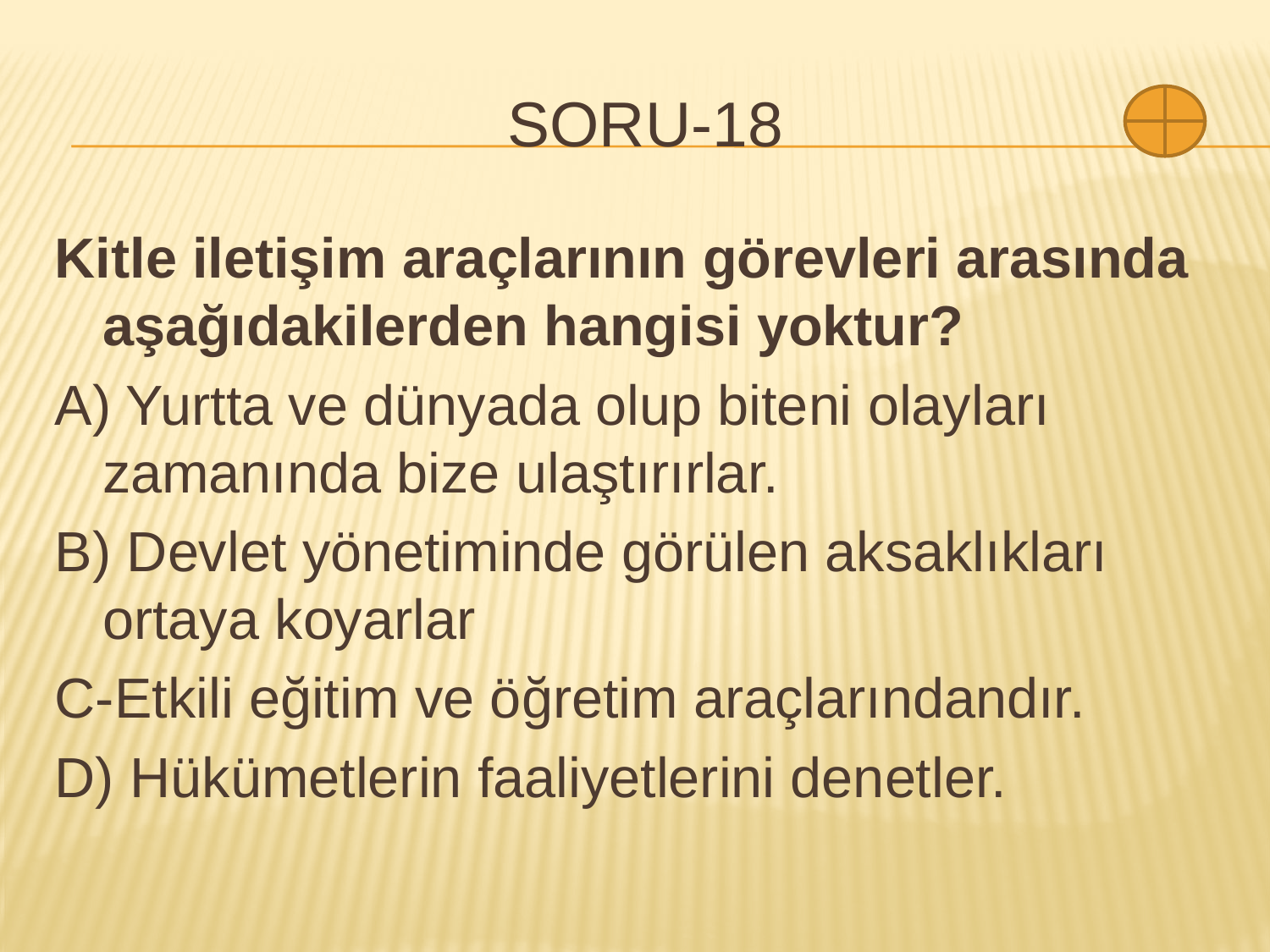

# SORU-18

Kitle iletişim araçlarının görevleri arasında aşağıdakilerden hangisi yoktur?
A) Yurtta ve dünyada olup biteni olayları zamanında bize ulaştırırlar.
B) Devlet yönetiminde görülen aksaklıkları ortaya koyarlar
C-Etkili eğitim ve öğretim araçlarındandır.
D) Hükümetlerin faaliyetlerini denetler.